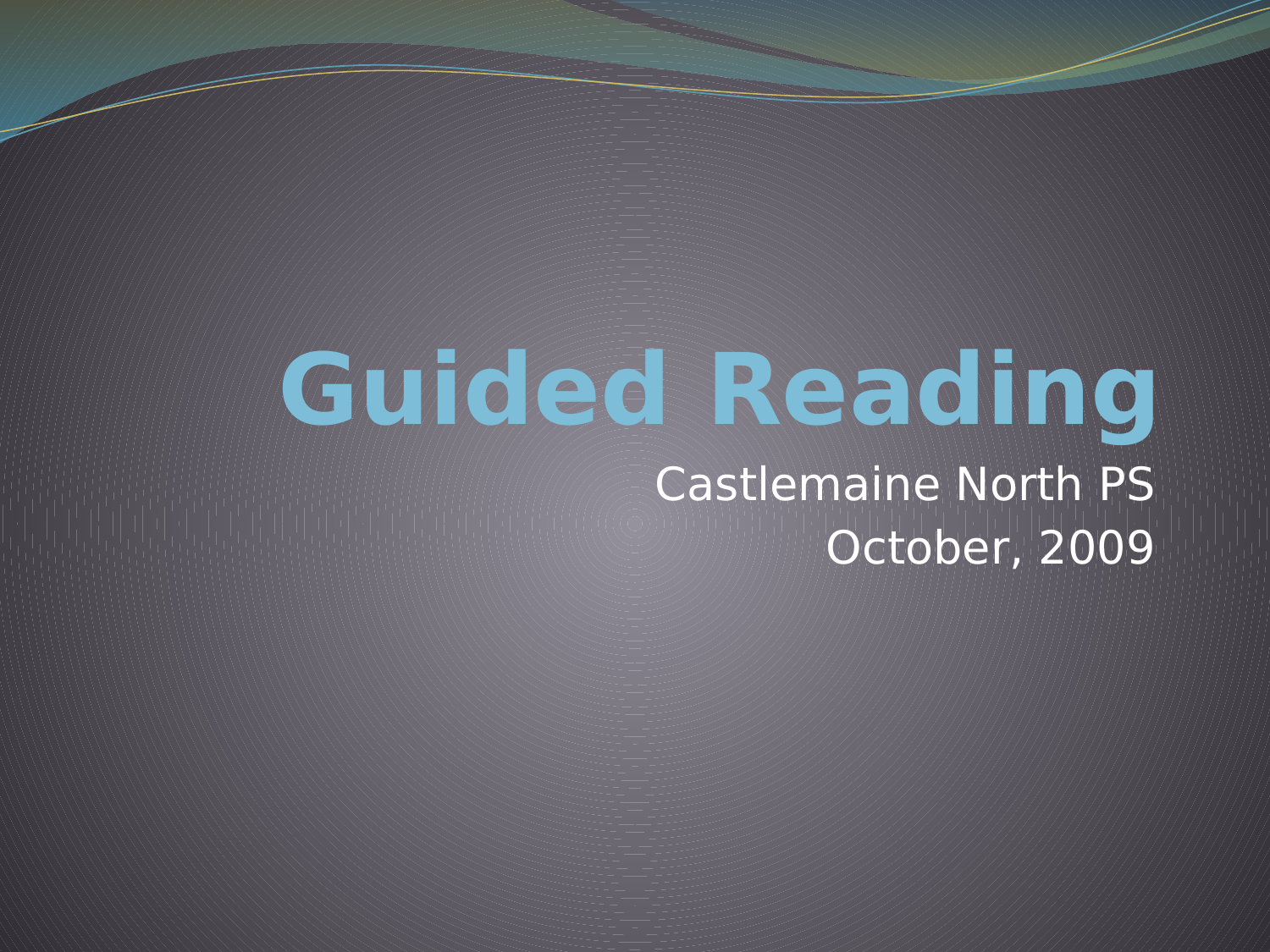

# Guided Reading
Castlemaine North PS
October, 2009